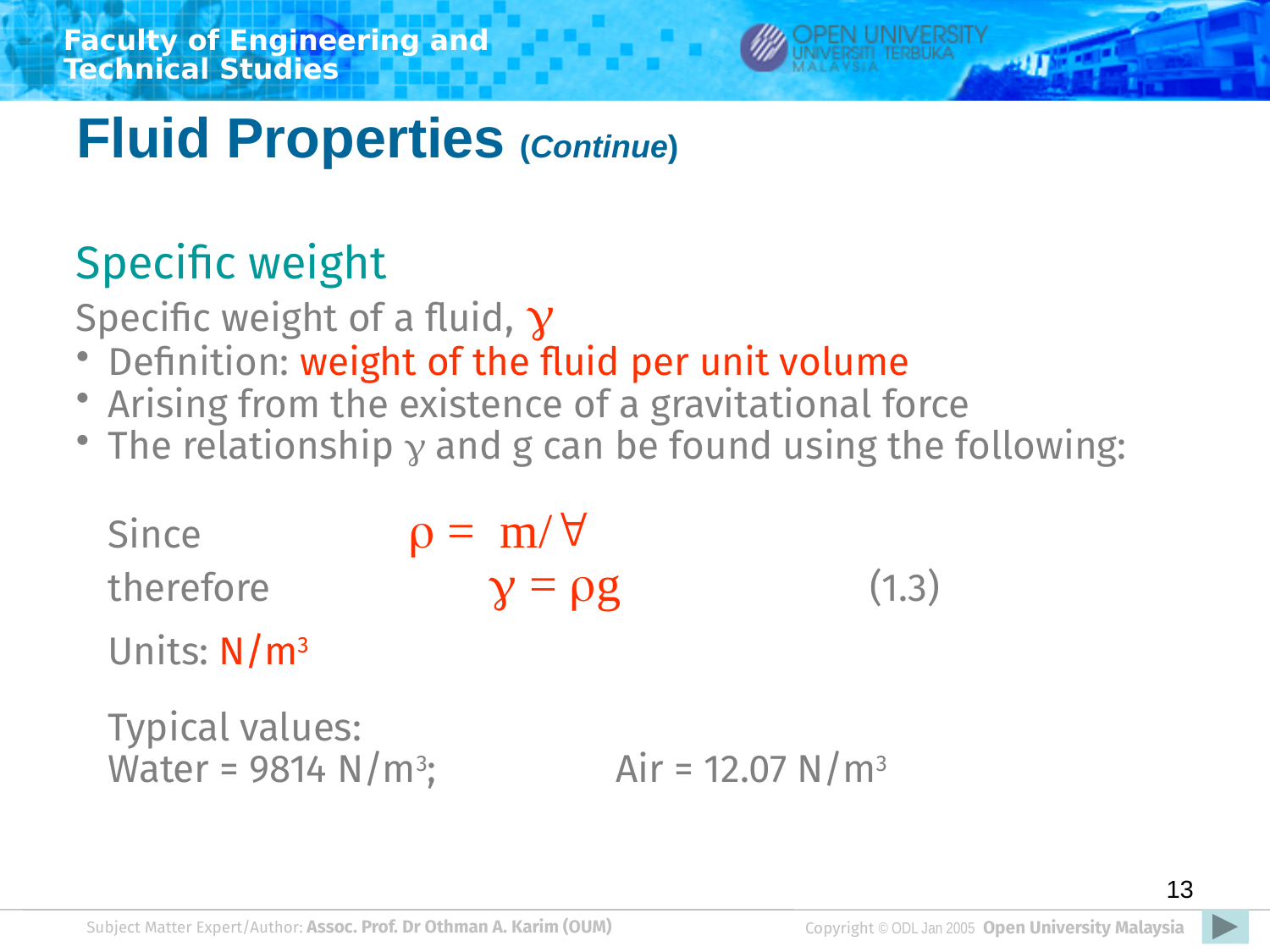

# Fluid Properties (Continue)
Specific weight
Specific weight of a fluid, γ
Definition: weight of the fluid per unit volume
Arising from the existence of a gravitational force
The relationship γ and g can be found using the following:

	Since                 ρ =  m/∀
	therefore		γ = ρg	 	(1.3)

	Units: N/m3

	Typical values:
	Water = 9814 N/m3;		Air = 12.07 N/m3
13
Copyright © ODL Jan 2005  Open University Malaysia